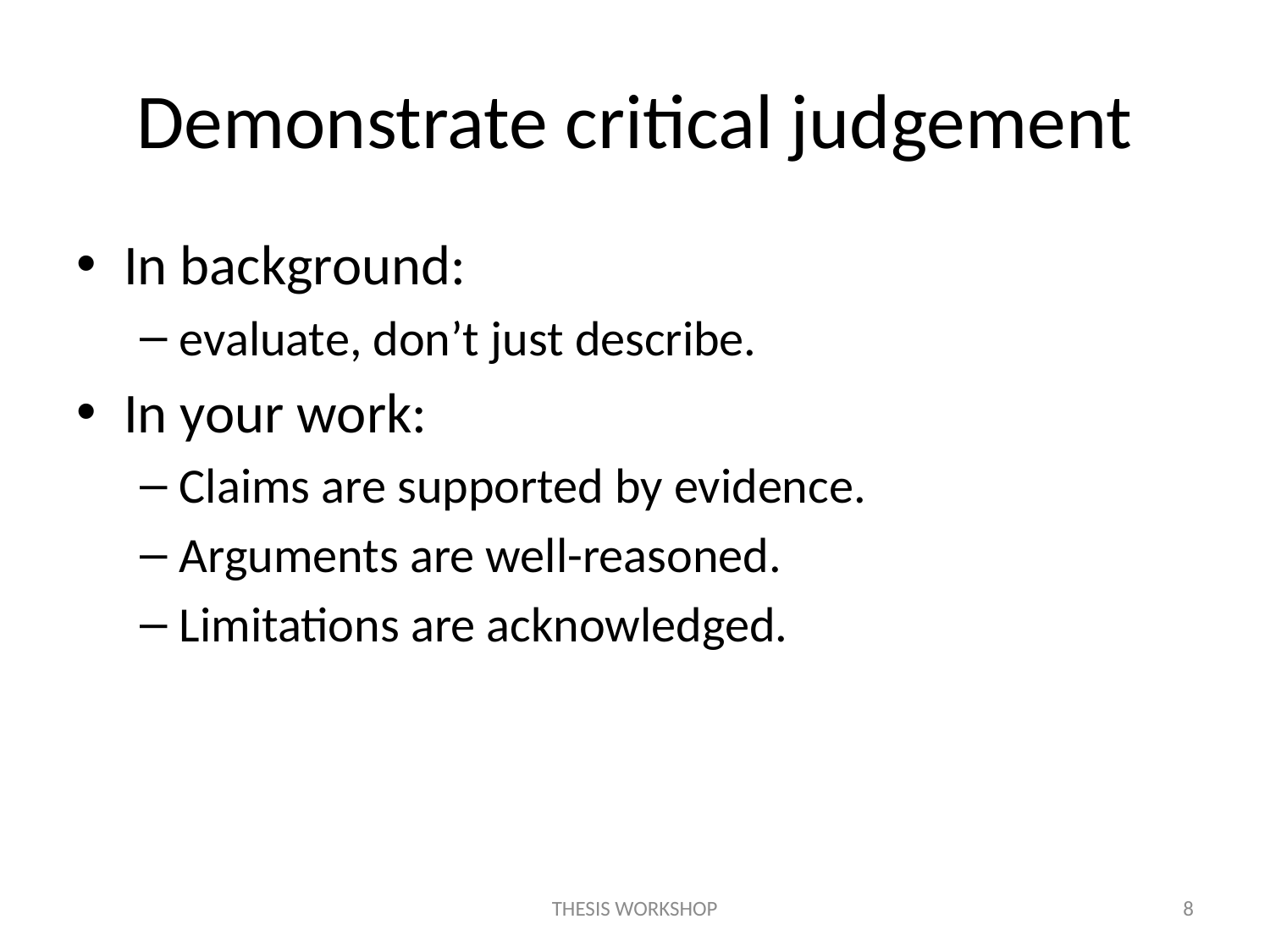

# Demonstrate critical judgement
In background:
evaluate, don’t just describe.
In your work:
Claims are supported by evidence.
Arguments are well-reasoned.
Limitations are acknowledged.

THESIS WORKSHOP
8